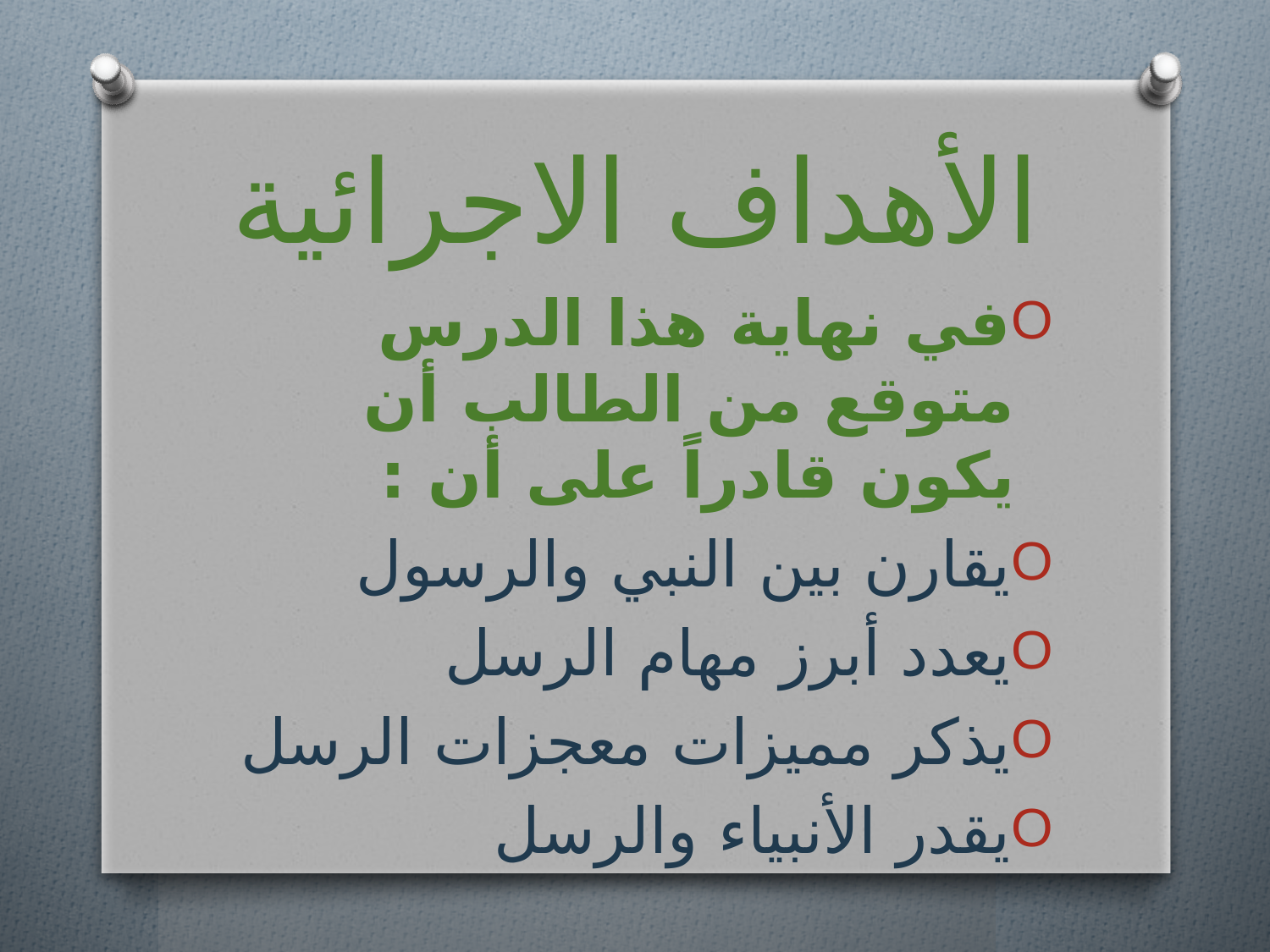

# الأهداف الاجرائية
في نهاية هذا الدرس متوقع من الطالب أن يكون قادراً على أن :
يقارن بين النبي والرسول
يعدد أبرز مهام الرسل
يذكر مميزات معجزات الرسل
يقدر الأنبياء والرسل